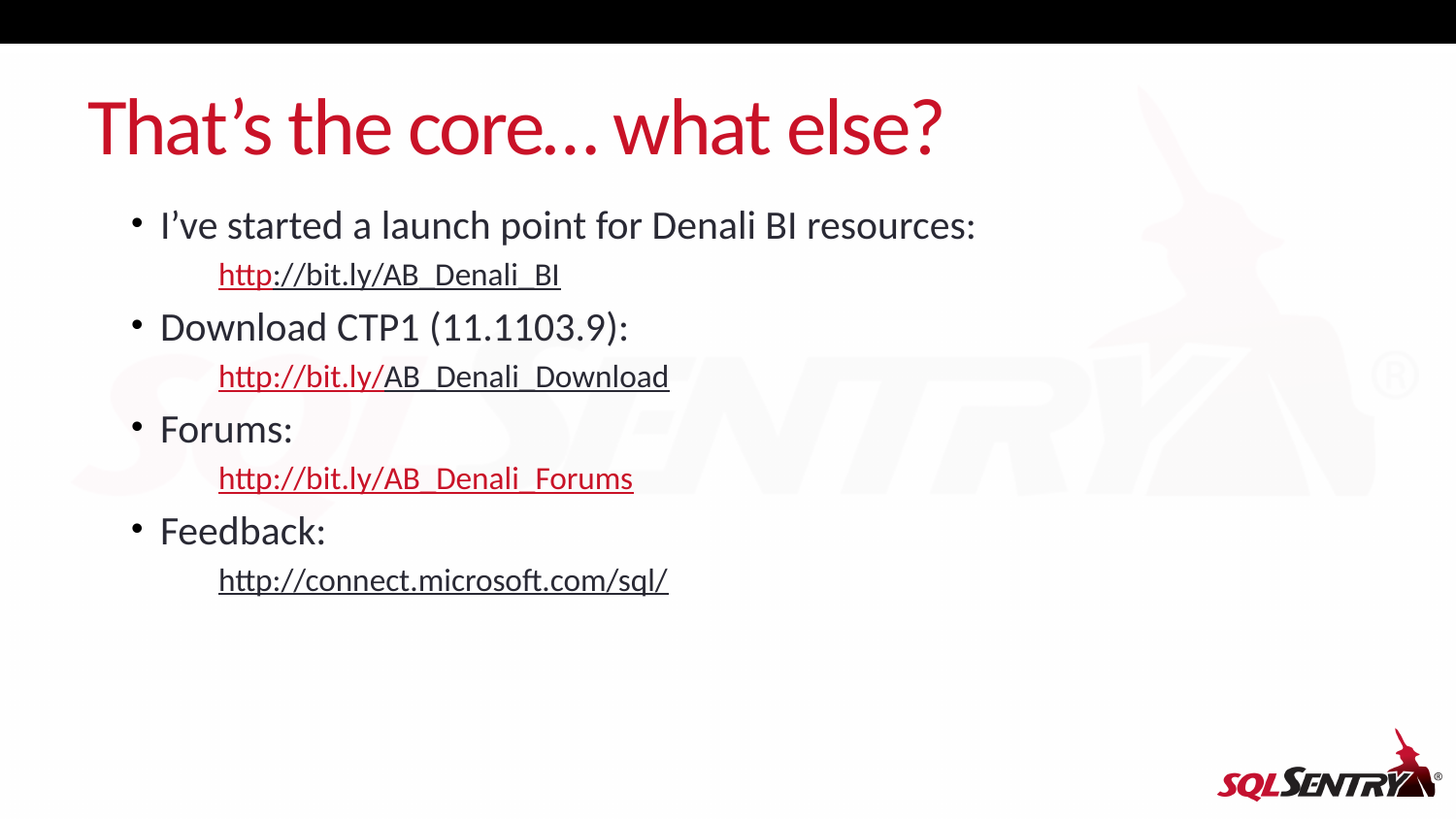

# That’s the core… what else?
I’ve started a launch point for Denali BI resources:
http://bit.ly/AB_Denali_BI
Download CTP1 (11.1103.9):
http://bit.ly/AB_Denali_Download
Forums:
http://bit.ly/AB_Denali_Forums
Feedback:
http://connect.microsoft.com/sql/